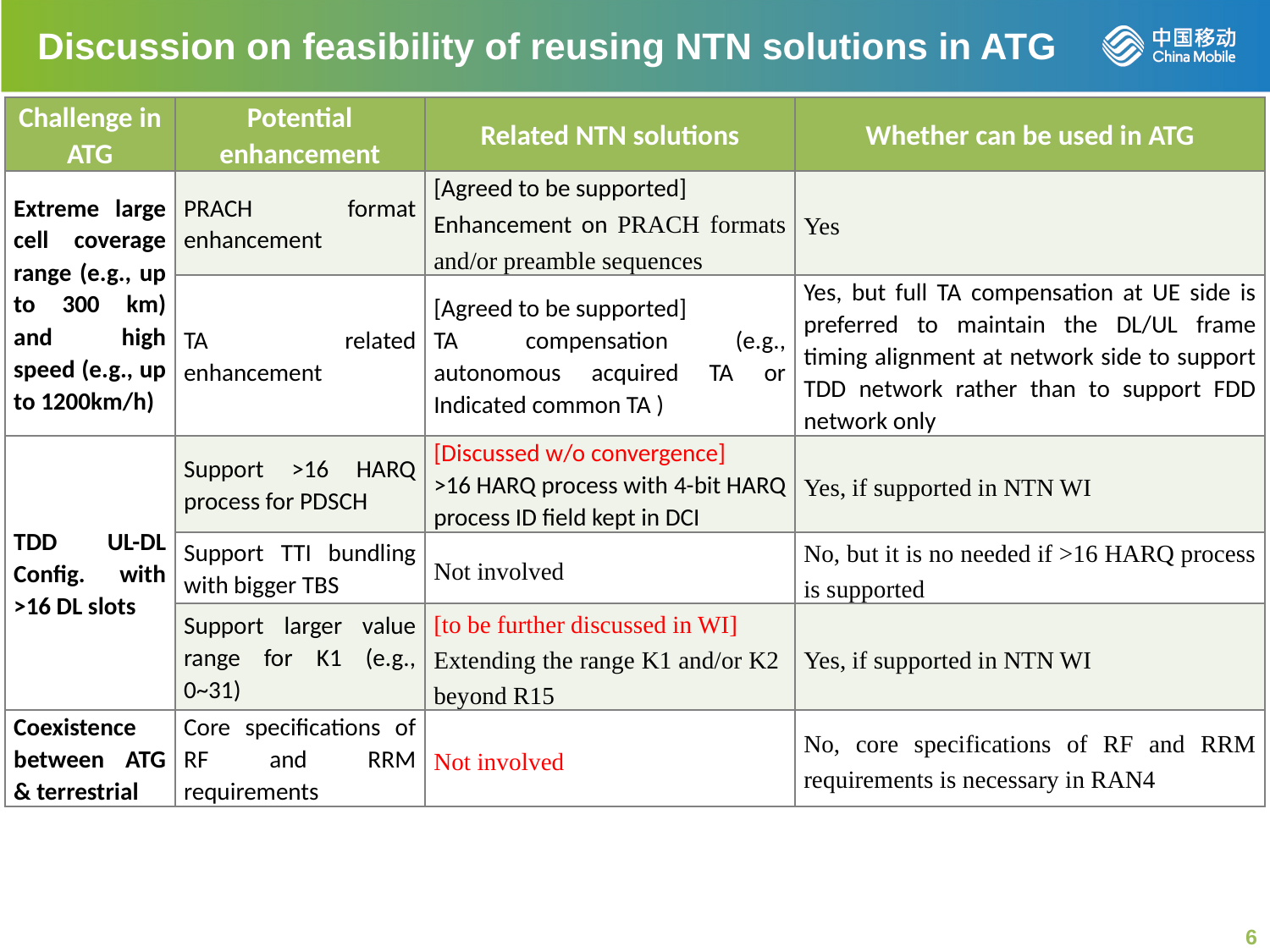

# Discussion on feasibility of reusing NTN solutions in ATG
| Challenge in ATG | Potential enhancement | Related NTN solutions | Whether can be used in ATG |
| --- | --- | --- | --- |
| Extreme large cell coverage range (e.g., up to 300 km) and high speed (e.g., up to 1200km/h) | PRACH format enhancement | [Agreed to be supported] Enhancement on PRACH formats and/or preamble sequences | Yes |
|  | TA related enhancement | [Agreed to be supported] TA compensation (e.g., autonomous acquired TA or Indicated common TA ) | Yes, but full TA compensation at UE side is preferred to maintain the DL/UL frame timing alignment at network side to support TDD network rather than to support FDD network only |
| TDD UL-DL Config. with >16 DL slots | Support >16 HARQ process for PDSCH | [Discussed w/o convergence] >16 HARQ process with 4-bit HARQ process ID field kept in DCI | Yes, if supported in NTN WI |
|  | Support TTI bundling with bigger TBS | Not involved | No, but it is no needed if >16 HARQ process is supported |
|  | Support larger value range for K1 (e.g., 0~31) | [to be further discussed in WI] Extending the range K1 and/or K2 beyond R15 | Yes, if supported in NTN WI |
| Coexistence between ATG & terrestrial | Core specifications of RF and RRM requirements | Not involved | No, core specifications of RF and RRM requirements is necessary in RAN4 |